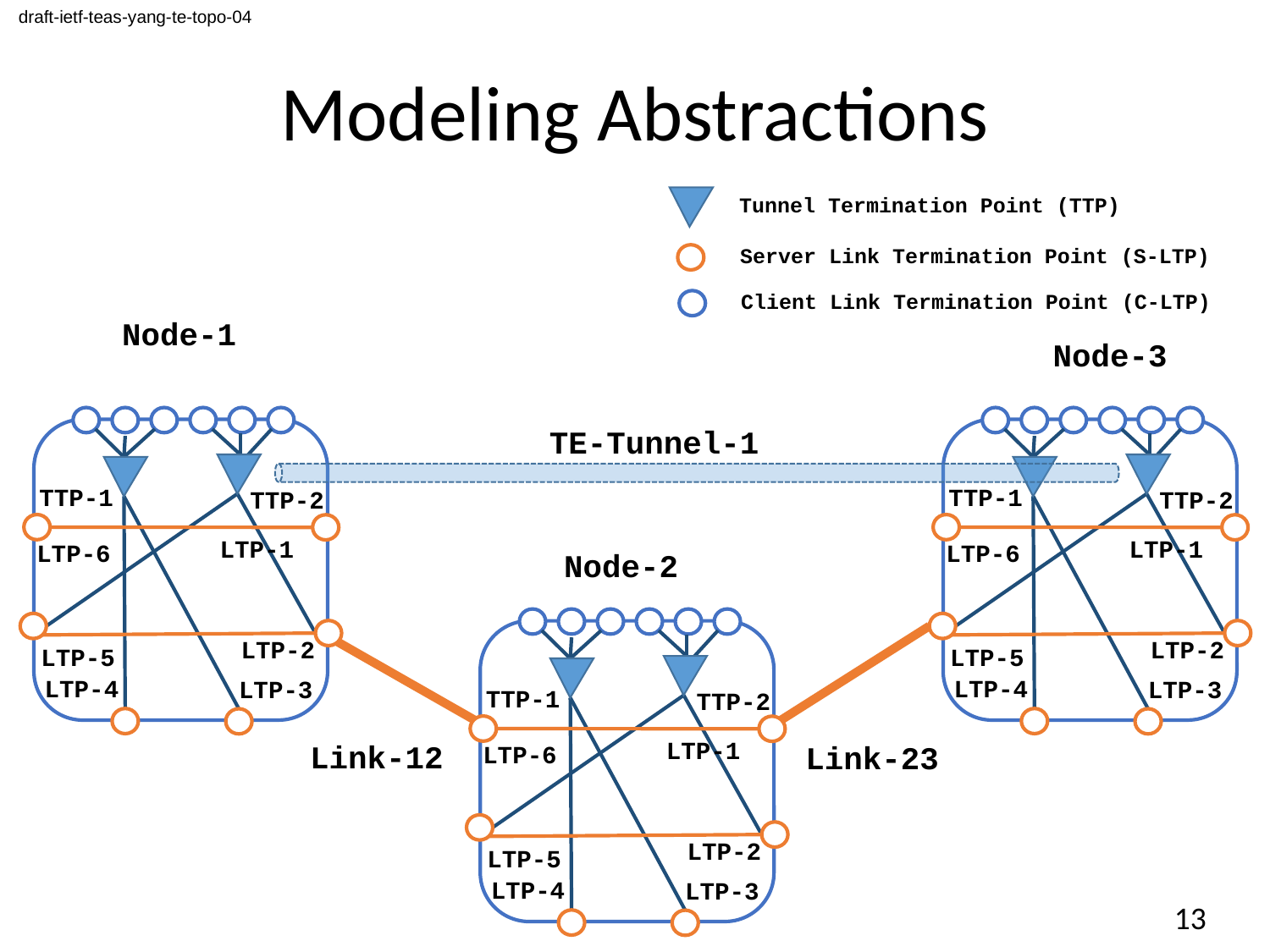

draft-ietf-teas-yang-te-topo-04

# Modeling Abstractions
Tunnel Termination Point (TTP)

Server Link Termination Point (S-LTP)

Client Link Termination Point (C-LTP)

Node-1
Node-3

TTP-1
TTP-2

LTP-1
LTP-6

LTP-2
LTP-5
LTP-4
LTP-3

TTP-1
TTP-2

LTP-1
LTP-6

LTP-2
LTP-5
LTP-4
LTP-3

TE-Tunnel-1
Node-2

TTP-1
TTP-2

LTP-1
LTP-6

LTP-2
LTP-5
LTP-4
LTP-3

Link-12
Link-23
13